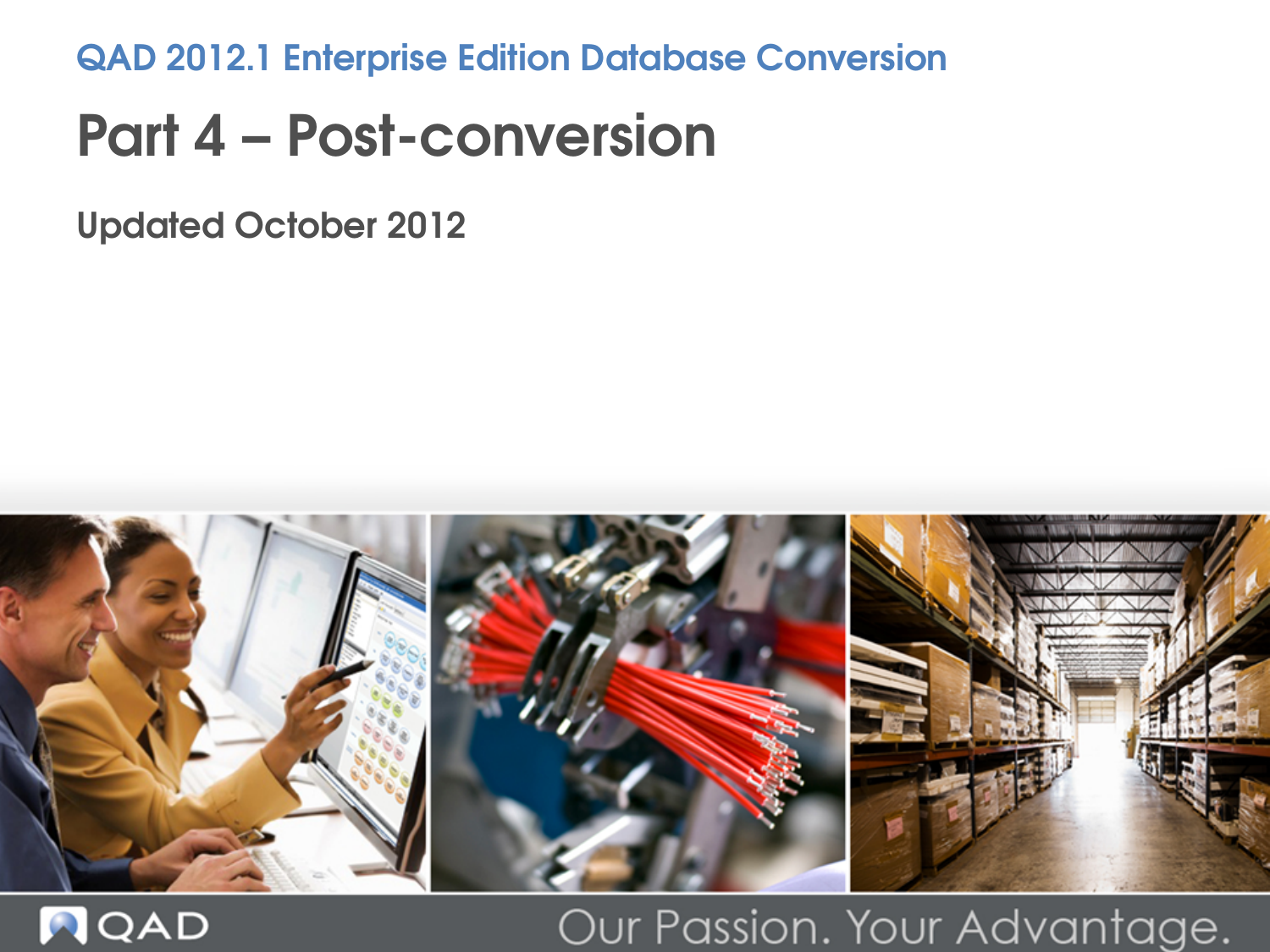

QAD 2012.1 Enterprise Edition Database Conversion
# Part 4 – Post-conversion
Updated October 2012